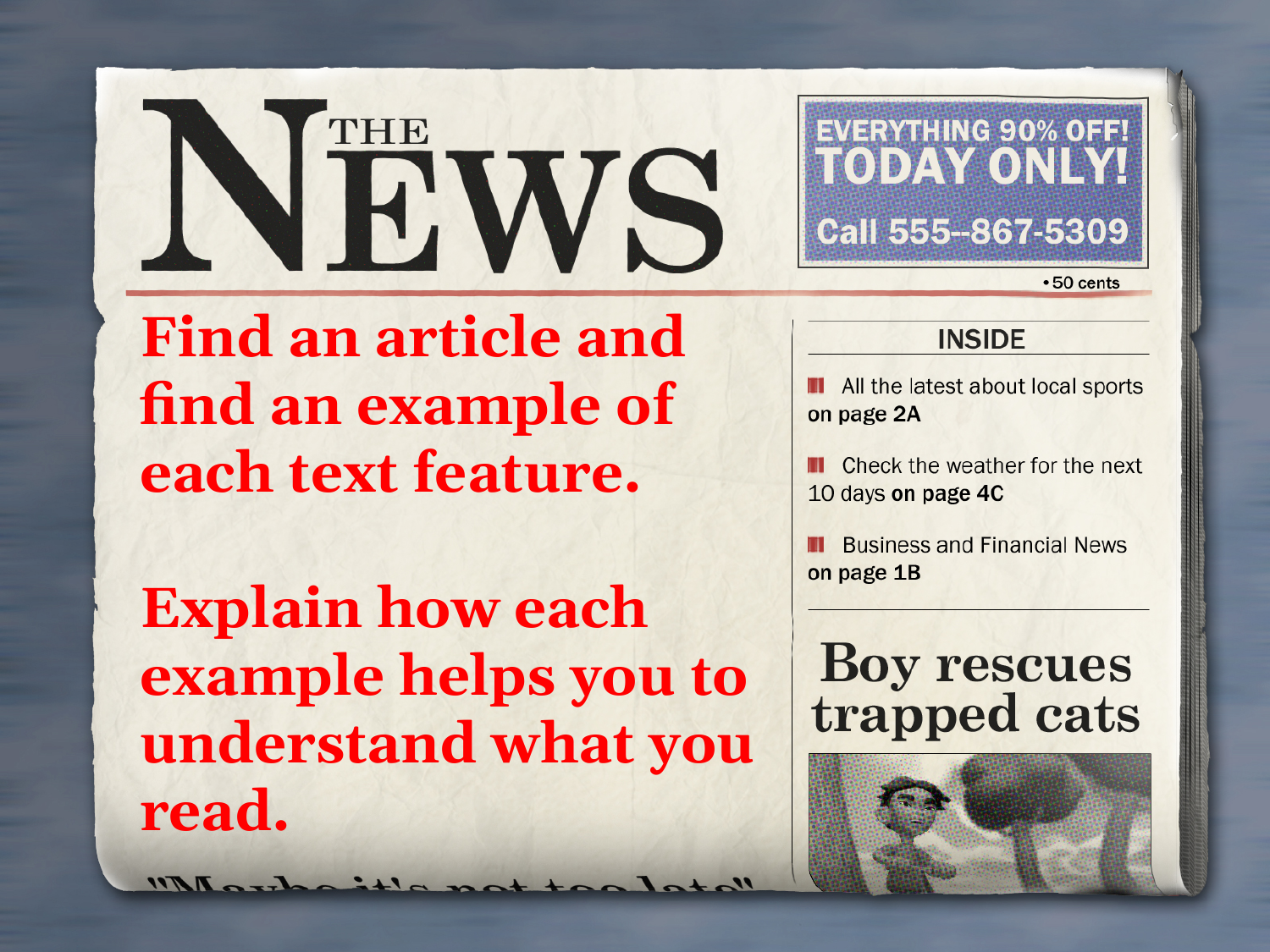

# Find an article and find an example of each text feature. Explain how each example helps you to understand what you read.